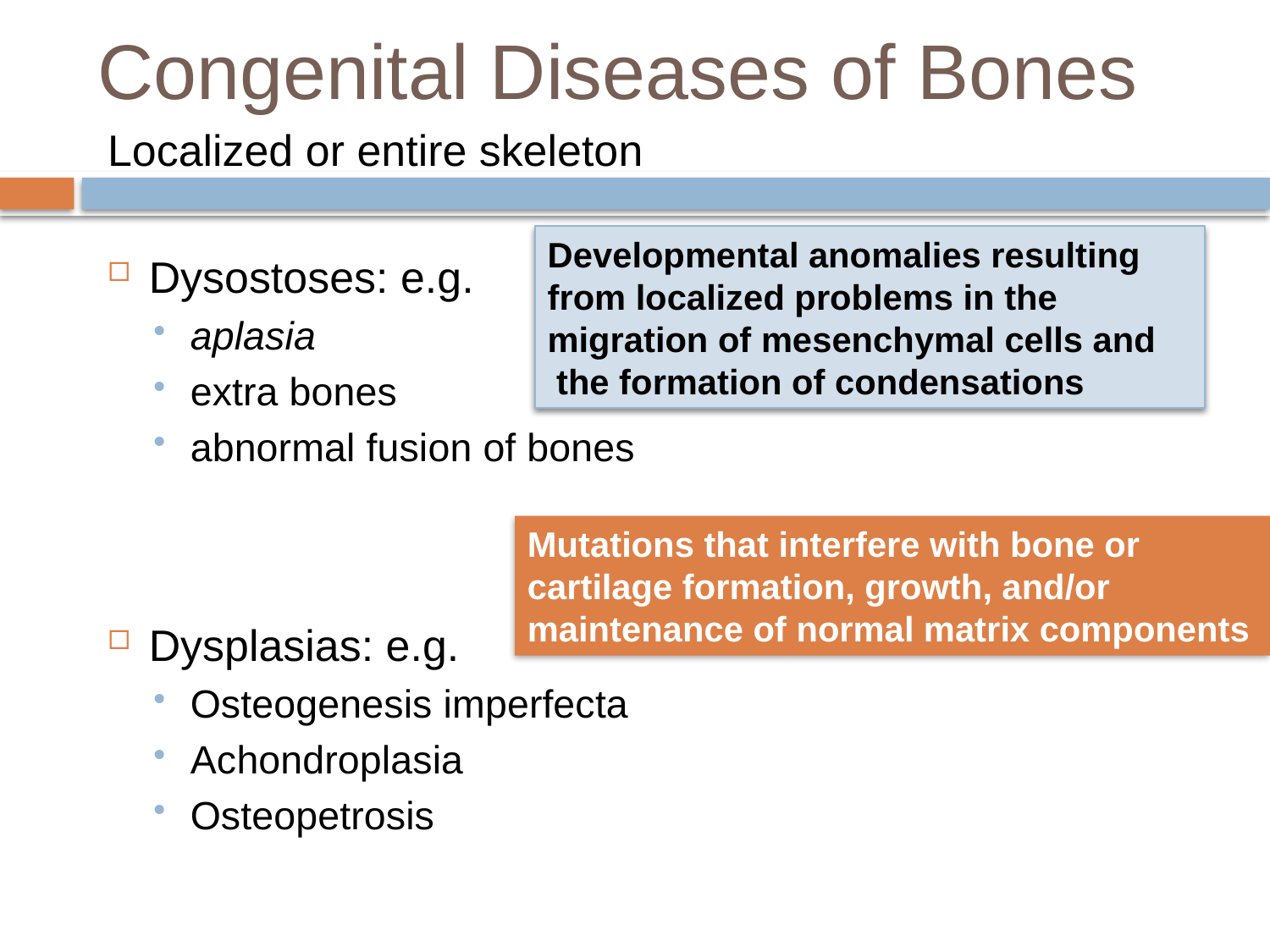

# Congenital Diseases of Bones
Localized or entire skeleton

Dysostoses: e.g.
aplasia
extra bones
abnormal fusion of bones

Dysplasias: e.g.
Osteogenesis imperfecta
Achondroplasia
Osteopetrosis

Developmental anomalies resulting from localized problems in the migration of mesenchymal cells and the formation of condensations
Mutations that interfere with bone or cartilage formation, growth, and/or maintenance of normal matrix components